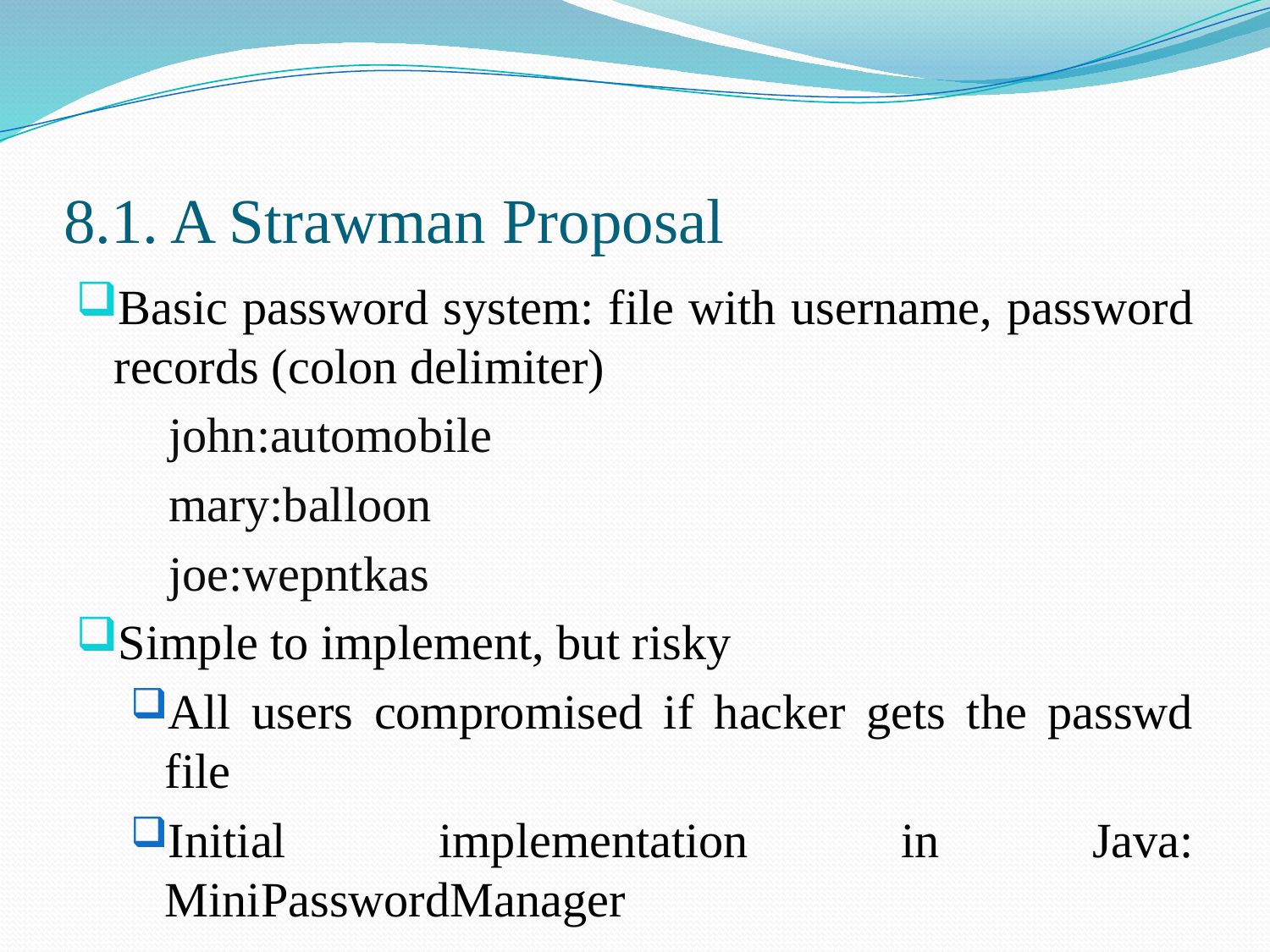

# 8.1. A Strawman Proposal
Basic password system: file with username, password records (colon delimiter)
john:automobile
mary:balloon
joe:wepntkas
Simple to implement, but risky
All users compromised if hacker gets the passwd file
Initial implementation in Java: MiniPasswordManager